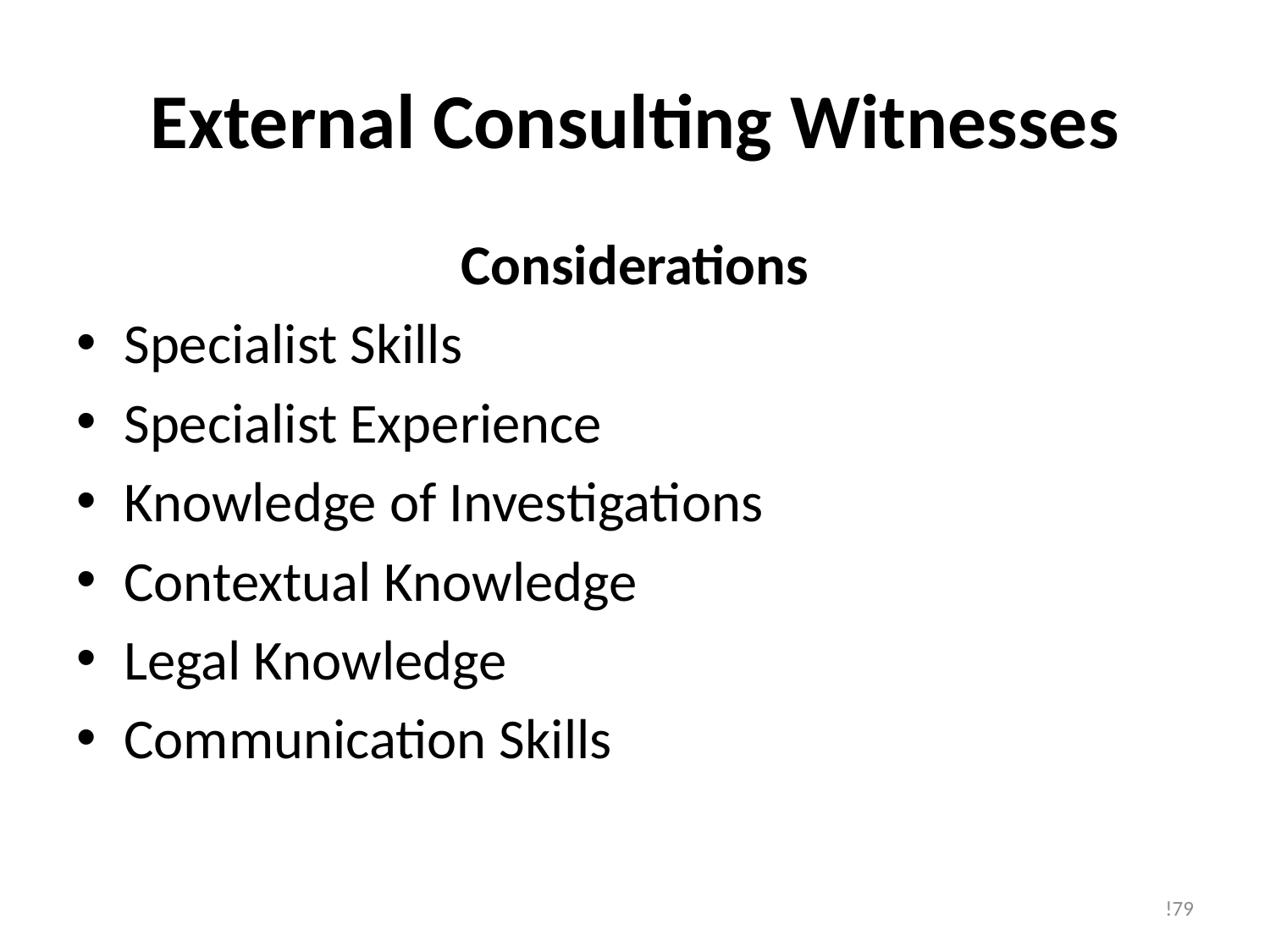

# External Consulting Witnesses
Considerations
Specialist Skills
Specialist Experience
Knowledge of Investigations
Contextual Knowledge
Legal Knowledge
Communication Skills
!79